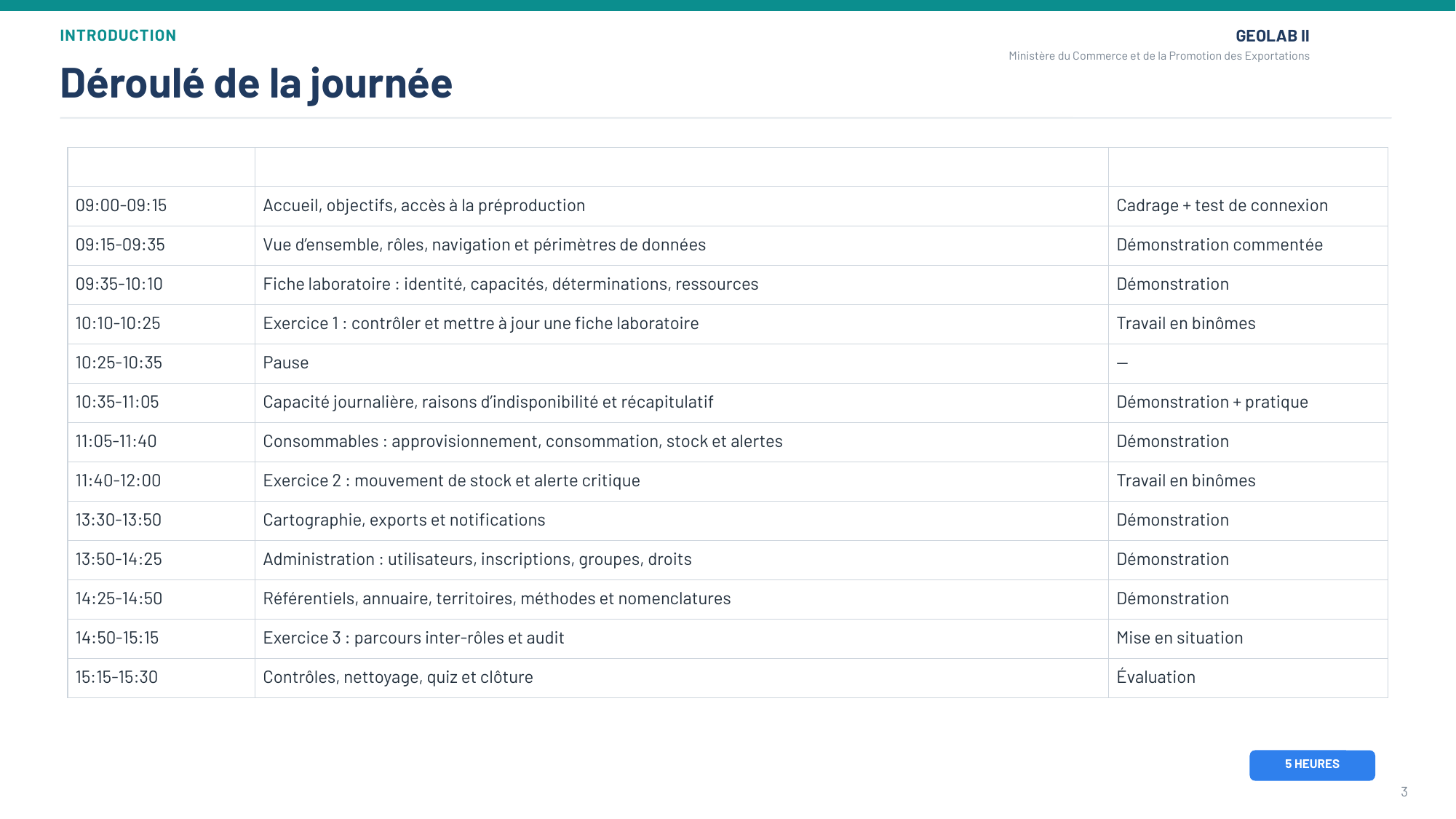

INTRODUCTION
GEOLAB II
Ministère du Commerce et de la Promotion des Exportations
Déroulé de la journée

| Horaire | Séquence | Modalité |
| --- | --- | --- |
| 09:00-09:15 | Accueil, objectifs, accès à la préproduction | Cadrage + test de connexion |
| 09:15-09:35 | Vue d’ensemble, rôles, navigation et périmètres de données | Démonstration commentée |
| 09:35-10:10 | Fiche laboratoire : identité, capacités, déterminations, ressources | Démonstration |
| 10:10-10:25 | Exercice 1 : contrôler et mettre à jour une fiche laboratoire | Travail en binômes |
| 10:25-10:35 | Pause | — |
| 10:35-11:05 | Capacité journalière, raisons d’indisponibilité et récapitulatif | Démonstration + pratique |
| 11:05-11:40 | Consommables : approvisionnement, consommation, stock et alertes | Démonstration |
| 11:40-12:00 | Exercice 2 : mouvement de stock et alerte critique | Travail en binômes |
| 13:30-13:50 | Cartographie, exports et notifications | Démonstration |
| 13:50-14:25 | Administration : utilisateurs, inscriptions, groupes, droits | Démonstration |
| 14:25-14:50 | Référentiels, annuaire, territoires, méthodes et nomenclatures | Démonstration |
| 14:50-15:15 | Exercice 3 : parcours inter-rôles et audit | Mise en situation |
| 15:15-15:30 | Contrôles, nettoyage, quiz et clôture | Évaluation |

5 HEURES
3